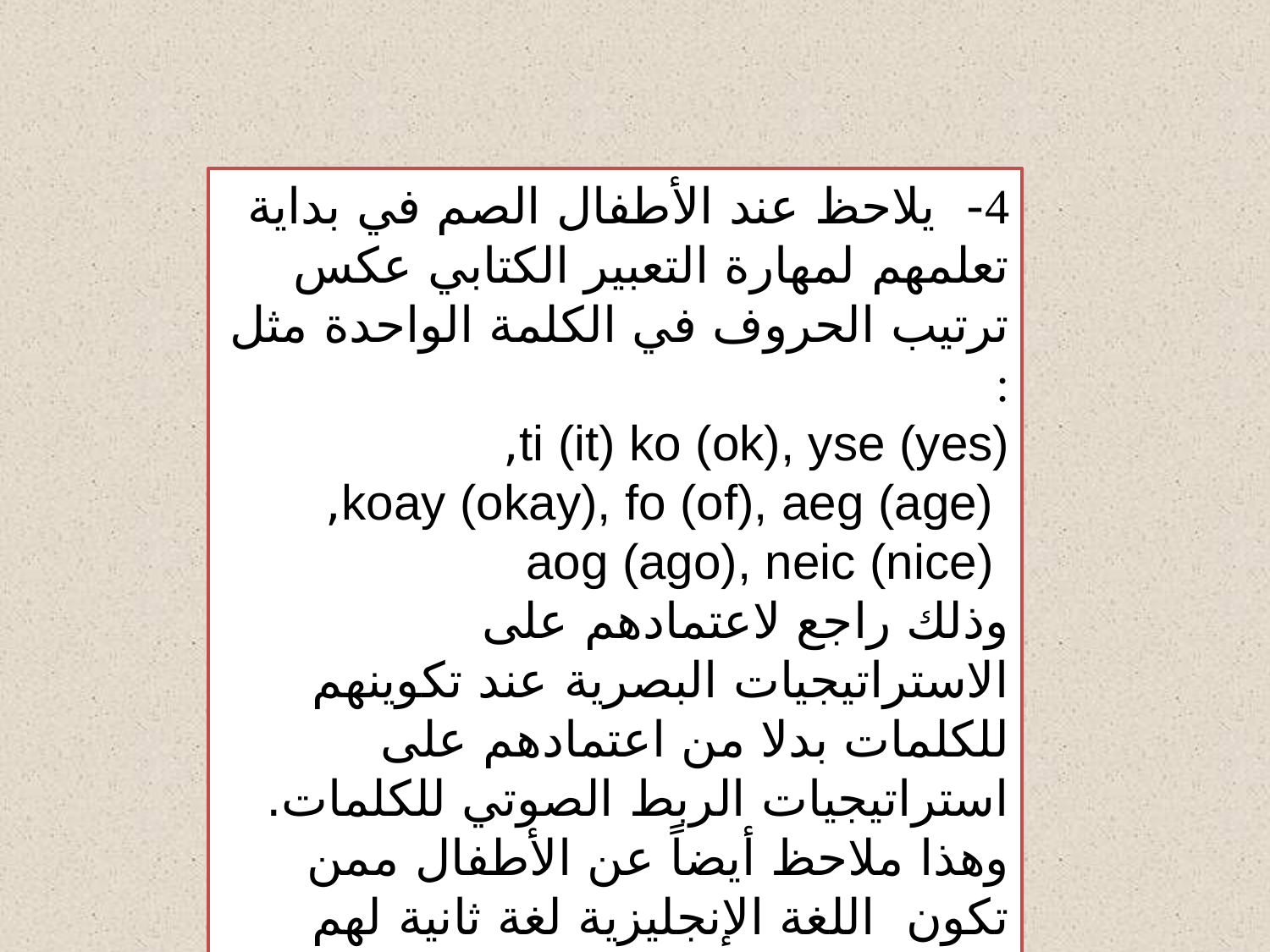

4-  يلاحظ عند الأطفال الصم في بداية تعلمهم لمهارة التعبير الكتابي عكس ترتيب الحروف في الكلمة الواحدة مثل :
ti (it) ko (ok), yse (yes),
 koay (okay), fo (of), aeg (age),
 aog (ago), neic (nice)
وذلك راجع لاعتمادهم على الاستراتيجيات البصرية عند تكوينهم للكلمات بدلا من اعتمادهم على استراتيجيات الربط الصوتي للكلمات. وهذا ملاحظ أيضاً عن الأطفال ممن تكون  اللغة الإنجليزية لغة ثانية لهم   Ruiz ,1995)).